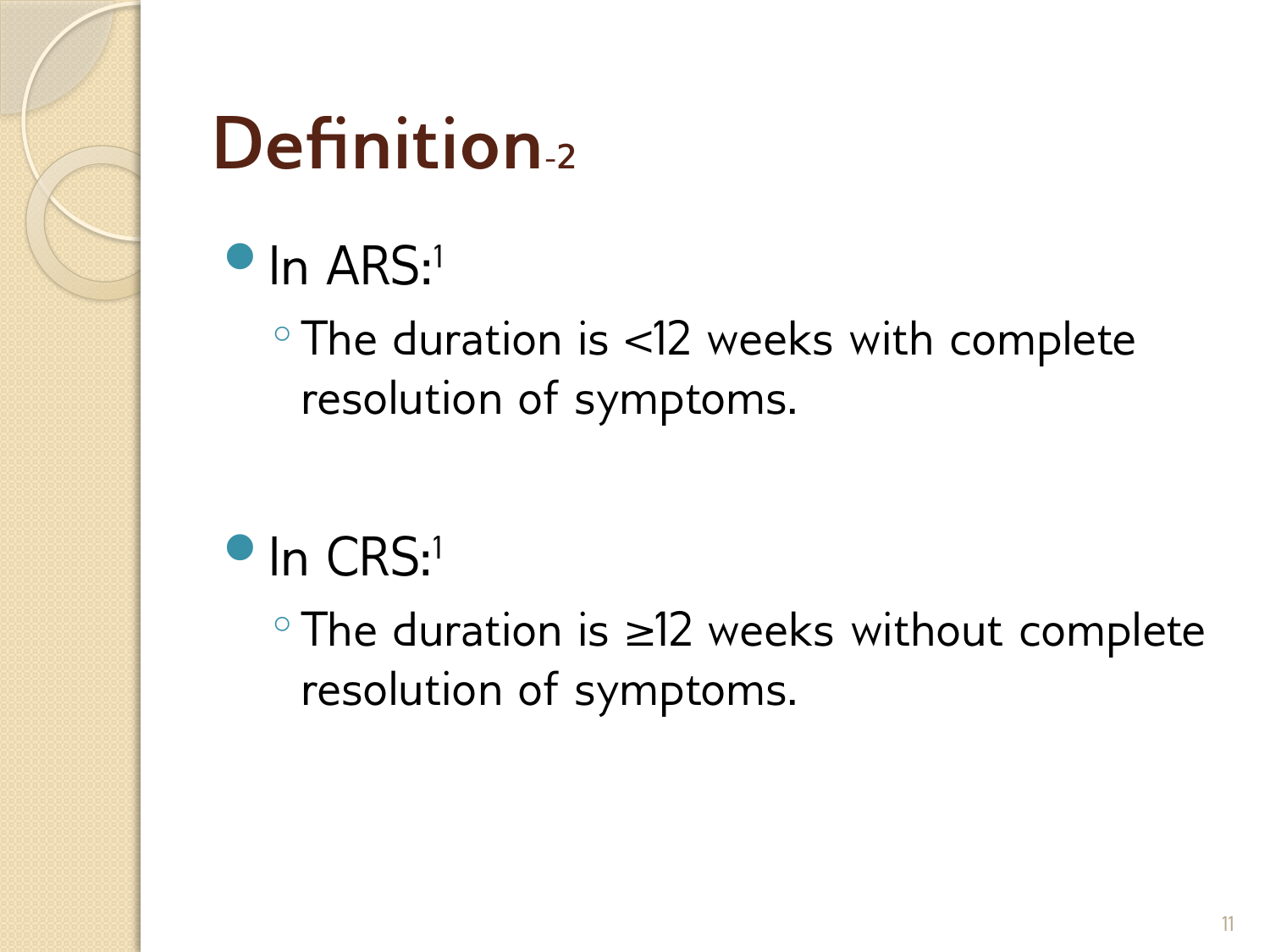

# Definition-2
In ARS:1
The duration is <12 weeks with complete resolution of symptoms.

In CRS:1
The duration is ≥12 weeks without complete resolution of symptoms.
11